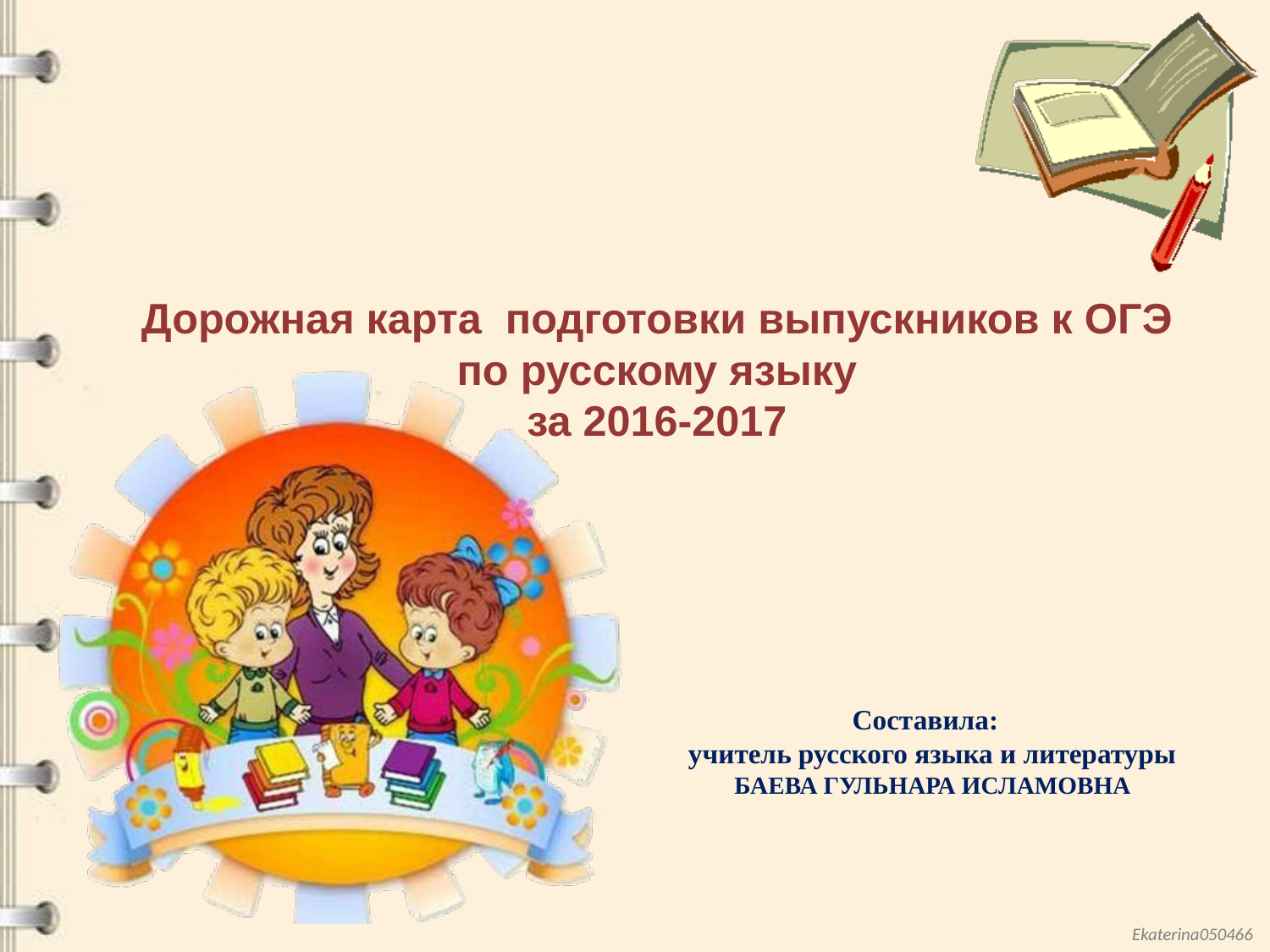

# Дорожная карта  подготовки выпускников к ОГЭ по русскому языку за 2016-2017
Составила:
учитель русского языка и литературы
БАЕВА ГУЛЬНАРА ИСЛАМОВНА